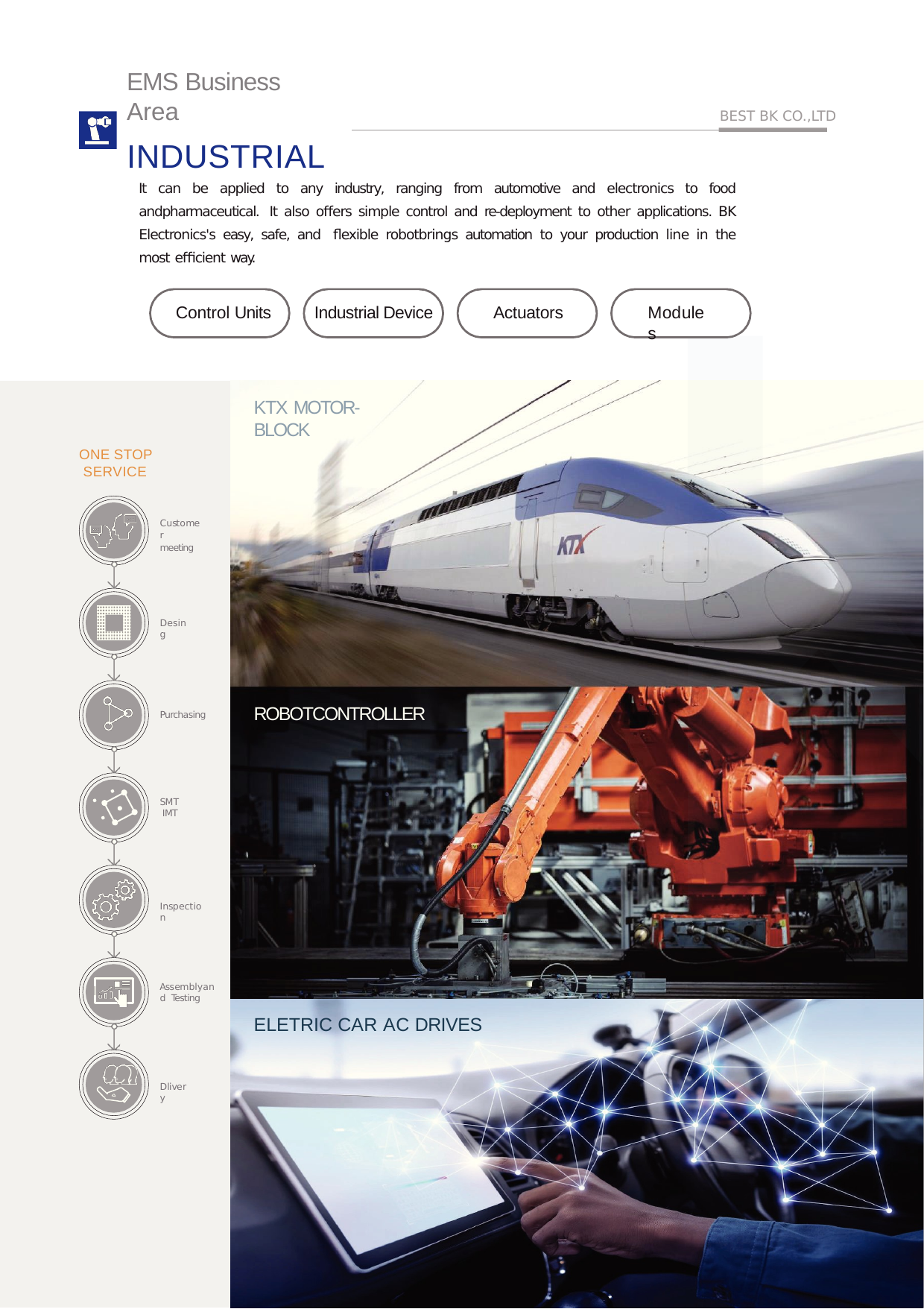

EMS Business Area
INDUSTRIAL
BEST BK CO.,LTD

It can be applied to any industry, ranging from automotive and electronics to food andpharmaceutical.  It also offers simple control and re-deployment to other applications. BK Electronics's easy, safe, and  flexible robotbrings automation to your production line in the most efficient way.

Control Units
Industrial Device
Actuators
Modules

KTX MOTOR-BLOCK
ONE STOP  SERVICE
Customer  meeting
Desing
ROBOTCONTROLLER
Purchasing
SMT  IMT
Inspection

Assemblyand  Testing
ELETRIC CAR AC DRIVES
Dlivery